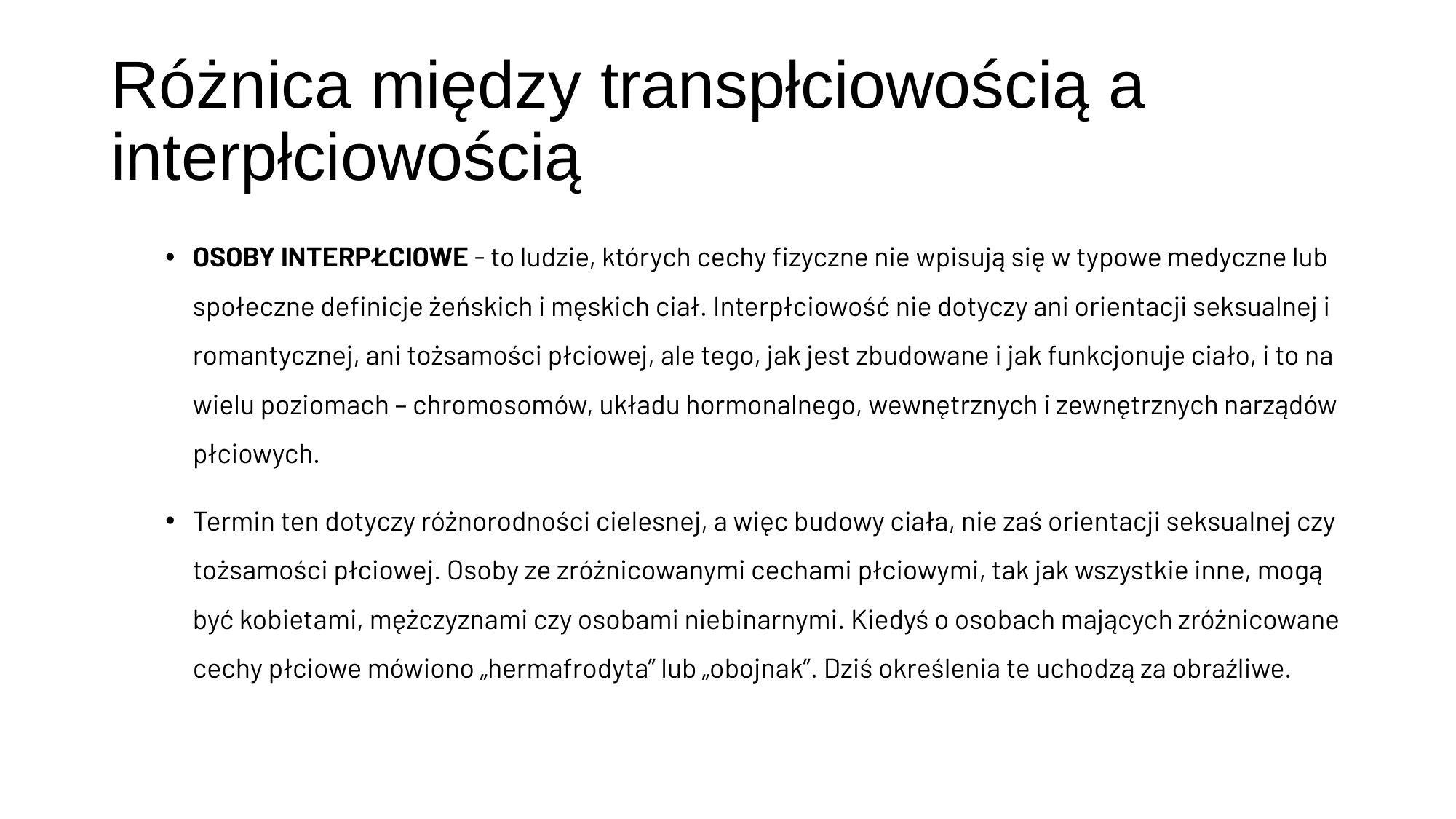

# Różnica między transpłciowością a interpłciowością
OSOBY INTERPŁCIOWE - to ludzie, których cechy fizyczne nie wpisują się w typowe medyczne lub społeczne definicje żeńskich i męskich ciał. Interpłciowość nie dotyczy ani orientacji seksualnej i romantycznej, ani tożsamości płciowej, ale tego, jak jest zbudowane i jak funkcjonuje ciało, i to na wielu poziomach – chromosomów, układu hormonalnego, wewnętrznych i zewnętrznych narządów płciowych.
Termin ten dotyczy różnorodności cielesnej, a więc budowy ciała, nie zaś orientacji seksualnej czy tożsamości płciowej. Osoby ze zróżnicowanymi cechami płciowymi, tak jak wszystkie inne, mogą być kobietami, mężczyznami czy osobami niebinarnymi. Kiedyś o osobach mających zróżnicowane cechy płciowe mówiono „hermafrodyta” lub „obojnak”. Dziś określenia te uchodzą za obraźliwe.